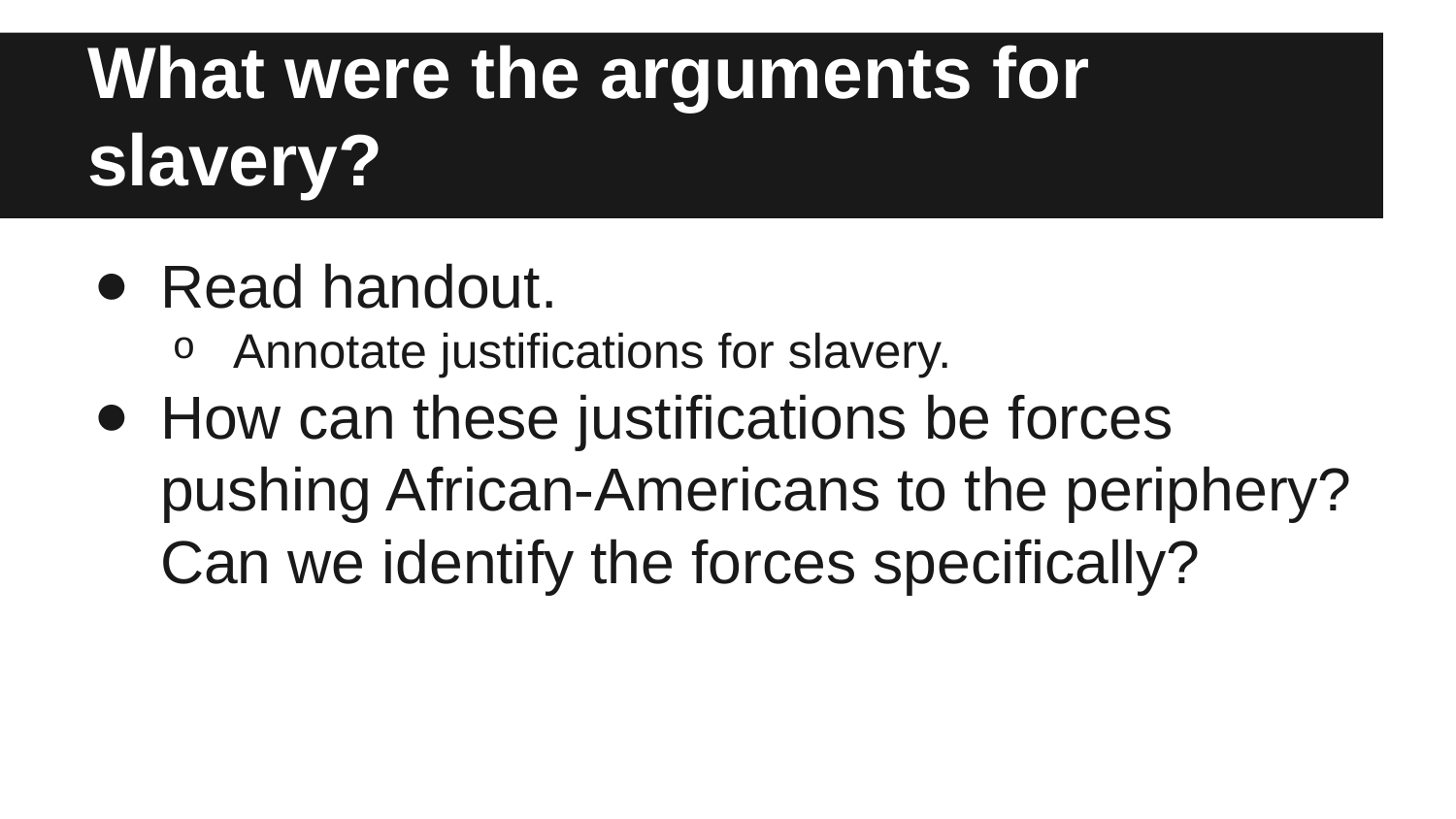

# What were the arguments for slavery?
Read handout.
Annotate justifications for slavery.
How can these justifications be forces pushing African-Americans to the periphery? Can we identify the forces specifically?